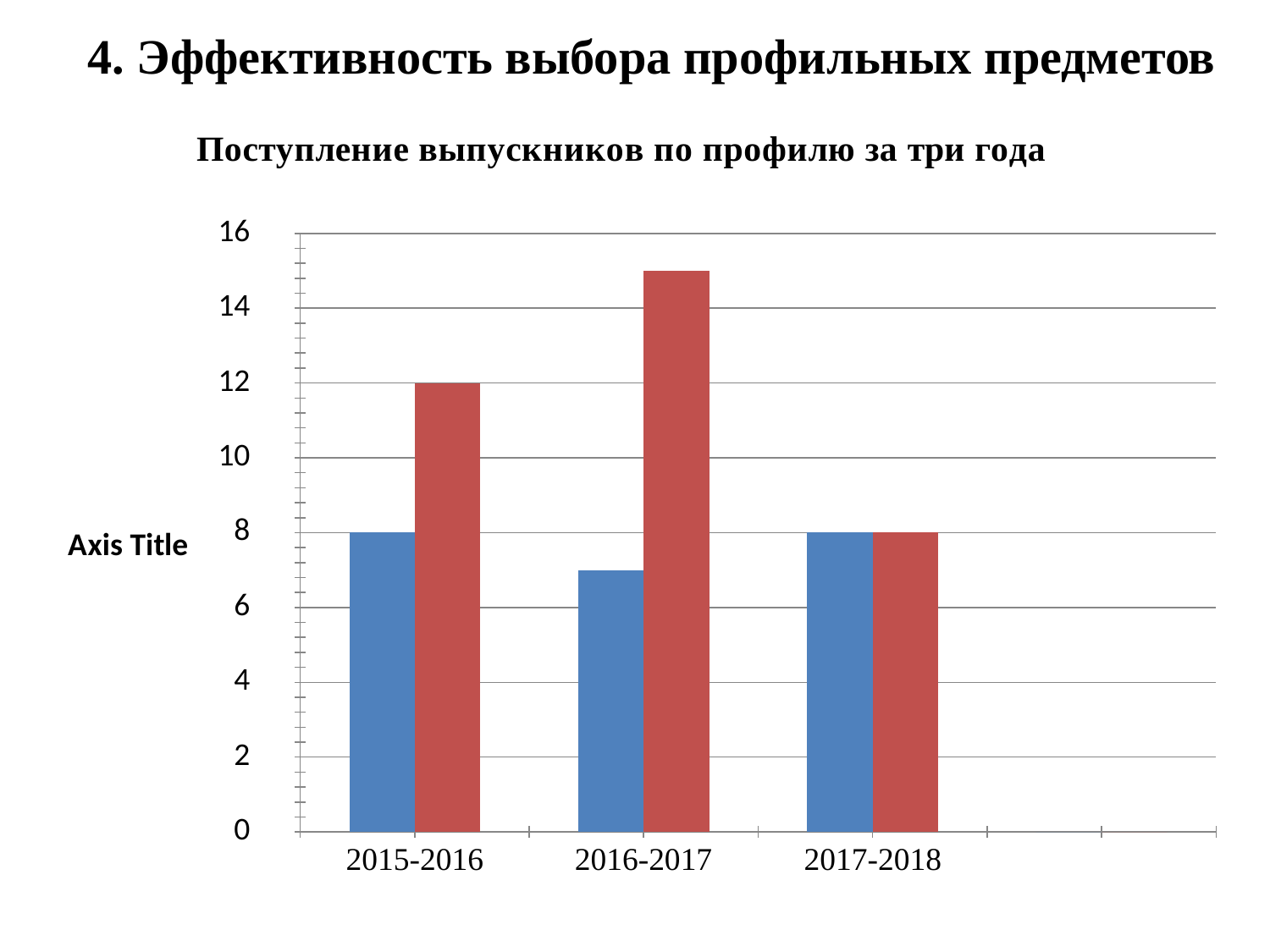

# 4. Эффективность выбора профильных предметов

### Chart: Поступление выпускников по профилю за три года

| Category | технические | другие |
|---|---|---|
| 2015-2016 | 8.0 | 12.0 |
| 2016-2017 | 7.0 | 15.0 |
| 2017-2018 | 8.0 | 8.0 |